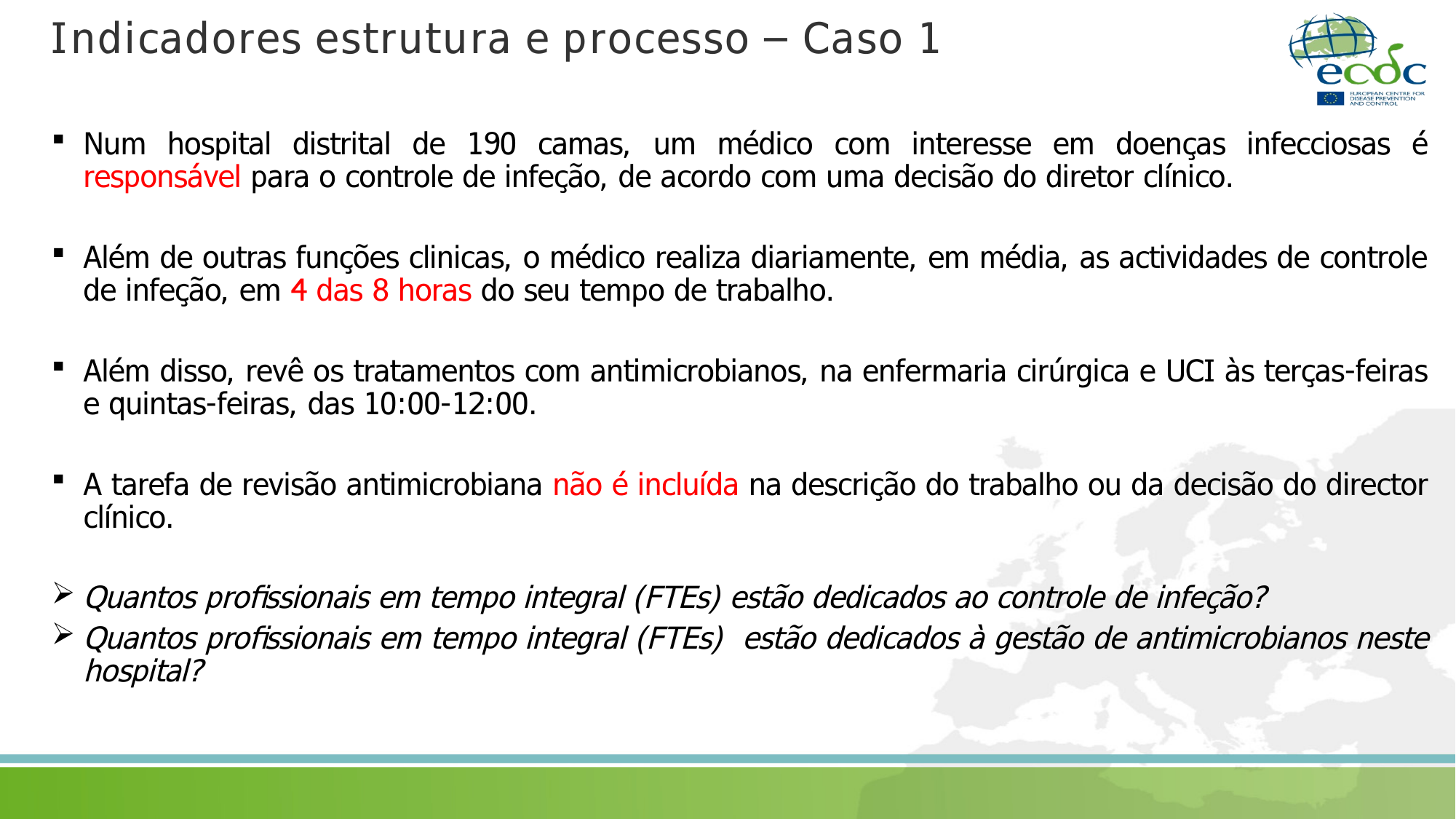

# Indicadores estrutura e processo – Caso 1
Num hospital distrital de 190 camas, um médico com interesse em doenças infecciosas é responsável para o controle de infeção, de acordo com uma decisão do diretor clínico.

Além de outras funções clinicas, o médico realiza diariamente, em média, as actividades de controle de infeção, em 4 das 8 horas do seu tempo de trabalho.

Além disso, revê os tratamentos com antimicrobianos, na enfermaria cirúrgica e UCI às terças-feiras e quintas-feiras, das 10:00-12:00.

A tarefa de revisão antimicrobiana não é incluída na descrição do trabalho ou da decisão do director clínico.

Quantos profissionais em tempo integral (FTEs) estão dedicados ao controle de infeção?
Quantos profissionais em tempo integral (FTEs)  estão dedicados à gestão de antimicrobianos neste hospital?